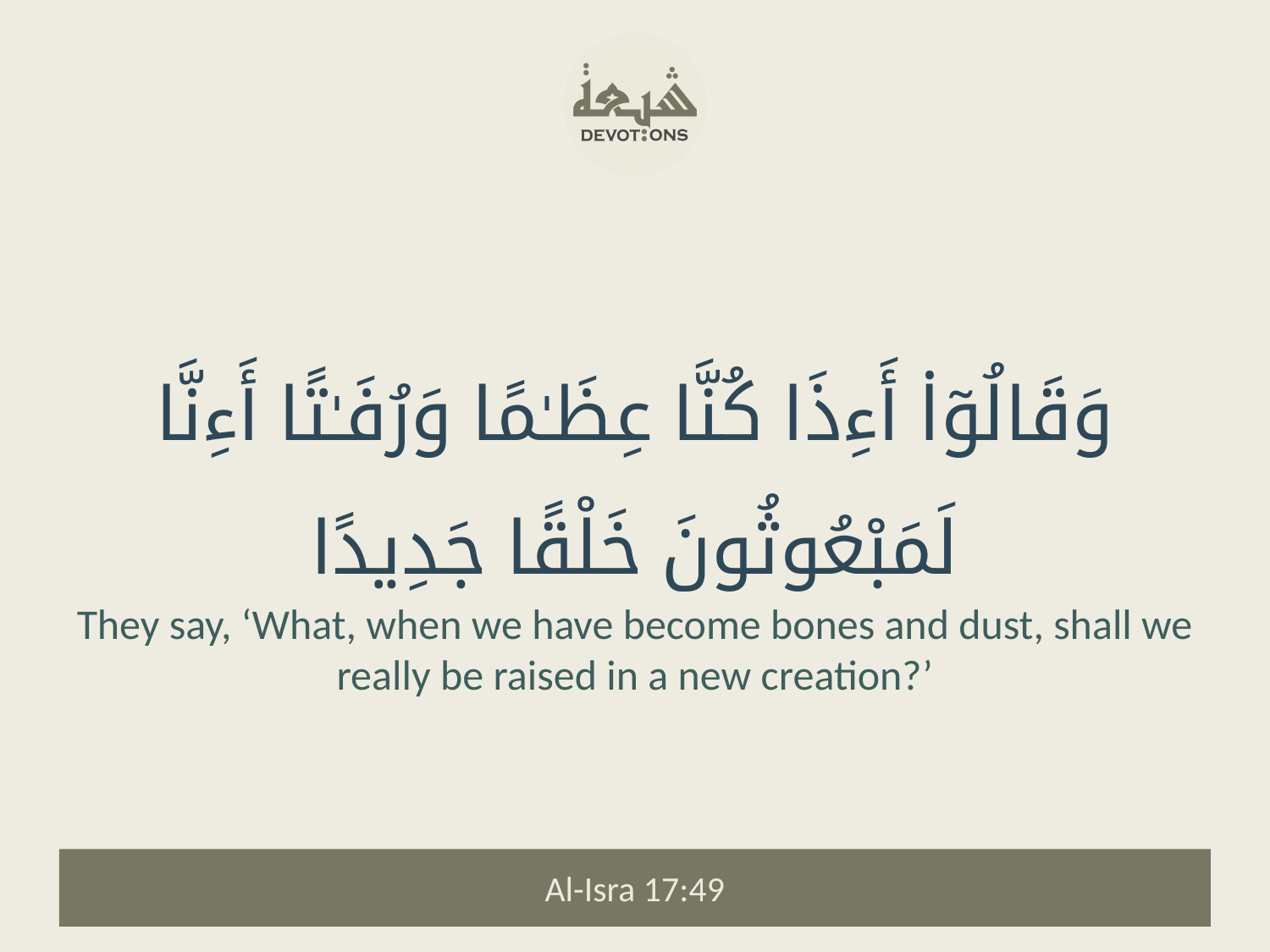

وَقَالُوٓا۟ أَءِذَا كُنَّا عِظَـٰمًا وَرُفَـٰتًا أَءِنَّا لَمَبْعُوثُونَ خَلْقًا جَدِيدًا
They say, ‘What, when we have become bones and dust, shall we really be raised in a new creation?’
Al-Isra 17:49